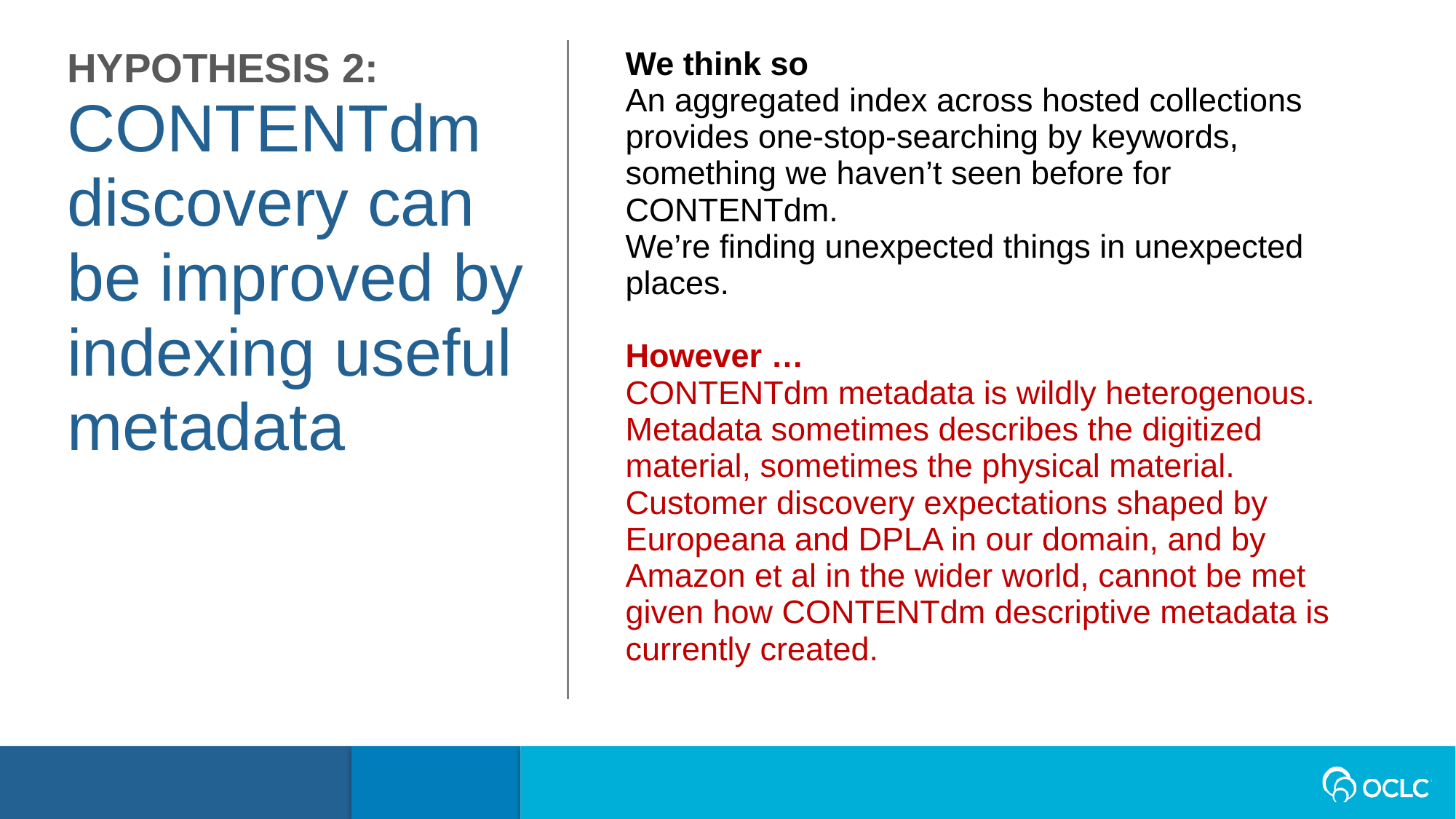

HYPOTHESIS 2:
CONTENTdm discovery can be improved by indexing useful metadata
We think so
An aggregated index across hosted collections provides one-stop-searching by keywords, something we haven’t seen before for CONTENTdm.
We’re finding unexpected things in unexpected places.

However …
CONTENTdm metadata is wildly heterogenous.
Metadata sometimes describes the digitized material, sometimes the physical material.
Customer discovery expectations shaped by Europeana and DPLA in our domain, and by Amazon et al in the wider world, cannot be met given how CONTENTdm descriptive metadata is currently created.